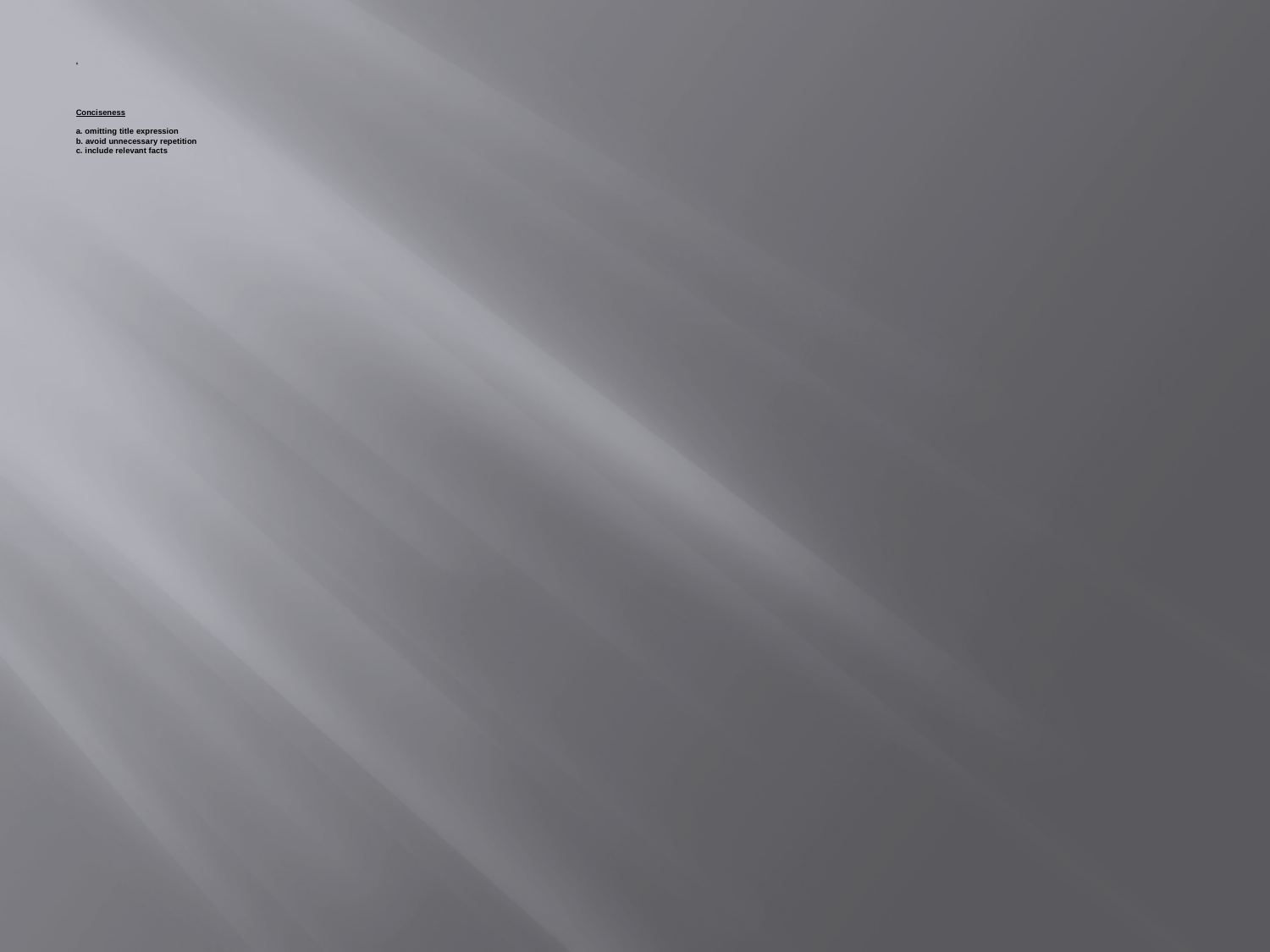

# ‘ Conciseness a. omitting title expression b. avoid unnecessary repetition c. include relevant facts